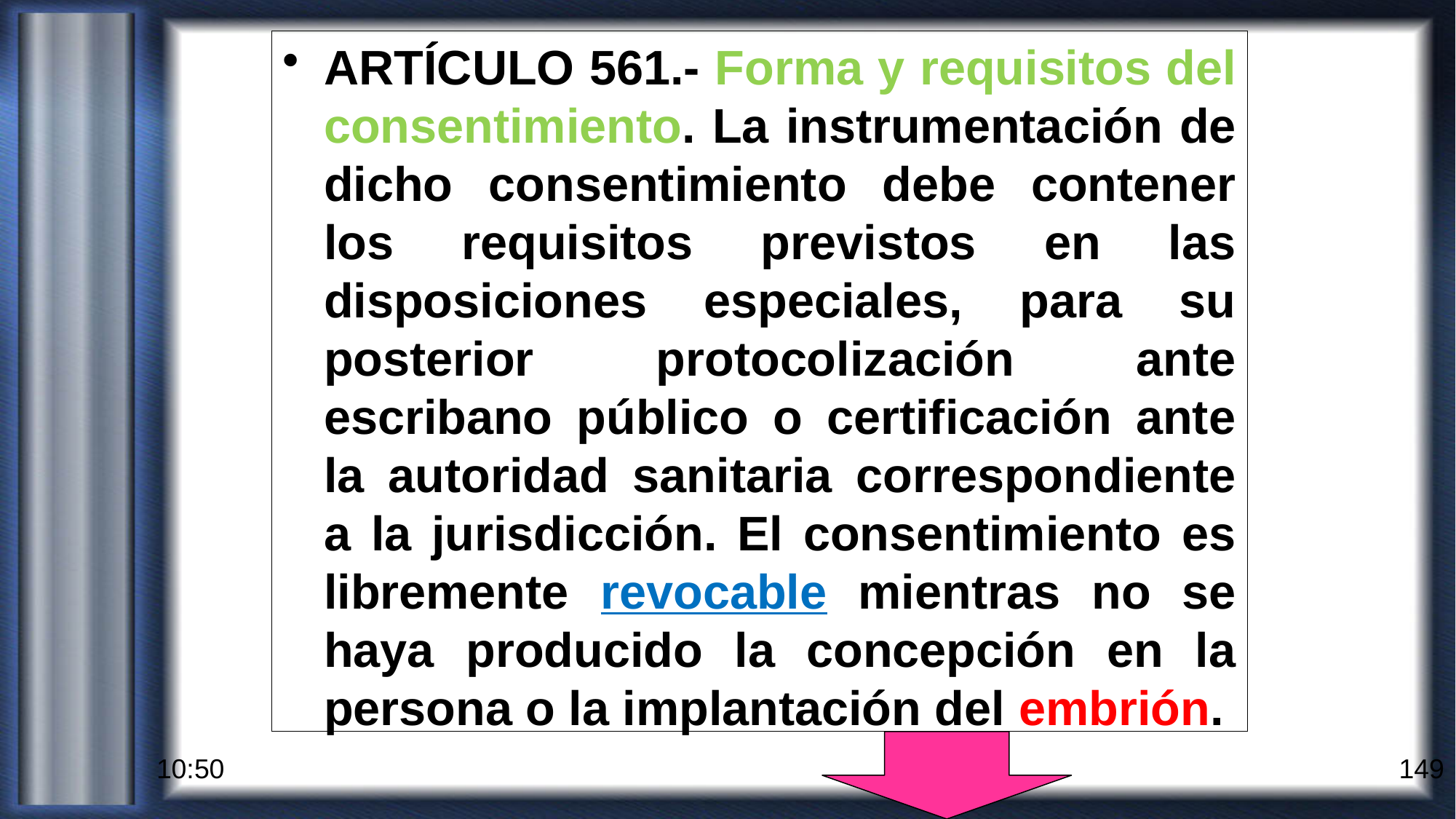

ARTÍCULO 561.- Forma y requisitos del consentimiento. La instrumentación de dicho consentimiento debe contener los requisitos previstos en las disposiciones especiales, para su posterior protocolización ante escribano público o certificación ante la autoridad sanitaria correspondiente a la jurisdicción. El consentimiento es libremente revocable mientras no se haya producido la concepción en la persona o la implantación del embrión.

10:50
149